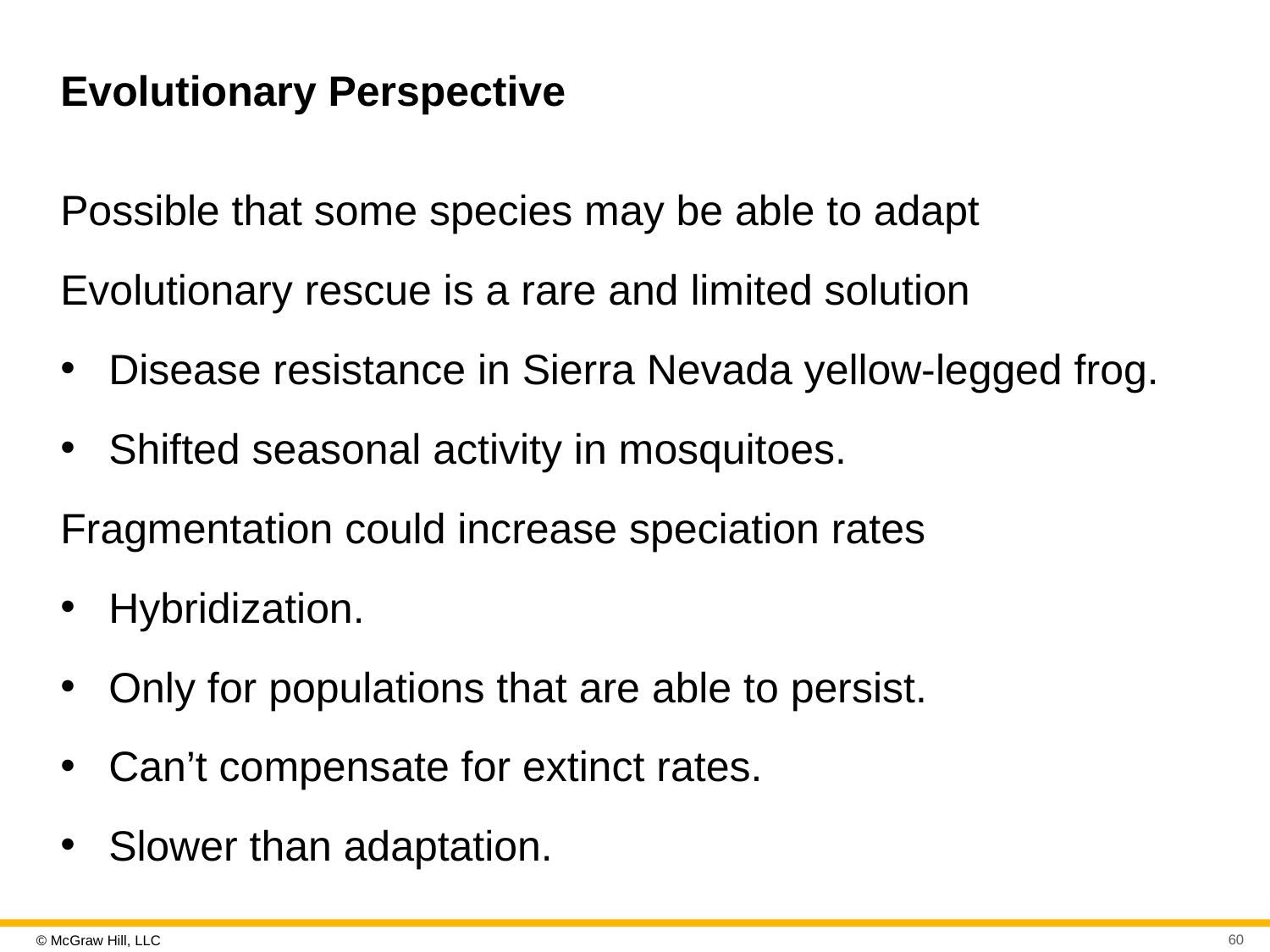

# Evolutionary Perspective
Possible that some species may be able to adapt
Evolutionary rescue is a rare and limited solution
Disease resistance in Sierra Nevada yellow-legged frog.
Shifted seasonal activity in mosquitoes.
Fragmentation could increase speciation rates
Hybridization.
Only for populations that are able to persist.
Can’t compensate for extinct rates.
Slower than adaptation.
60